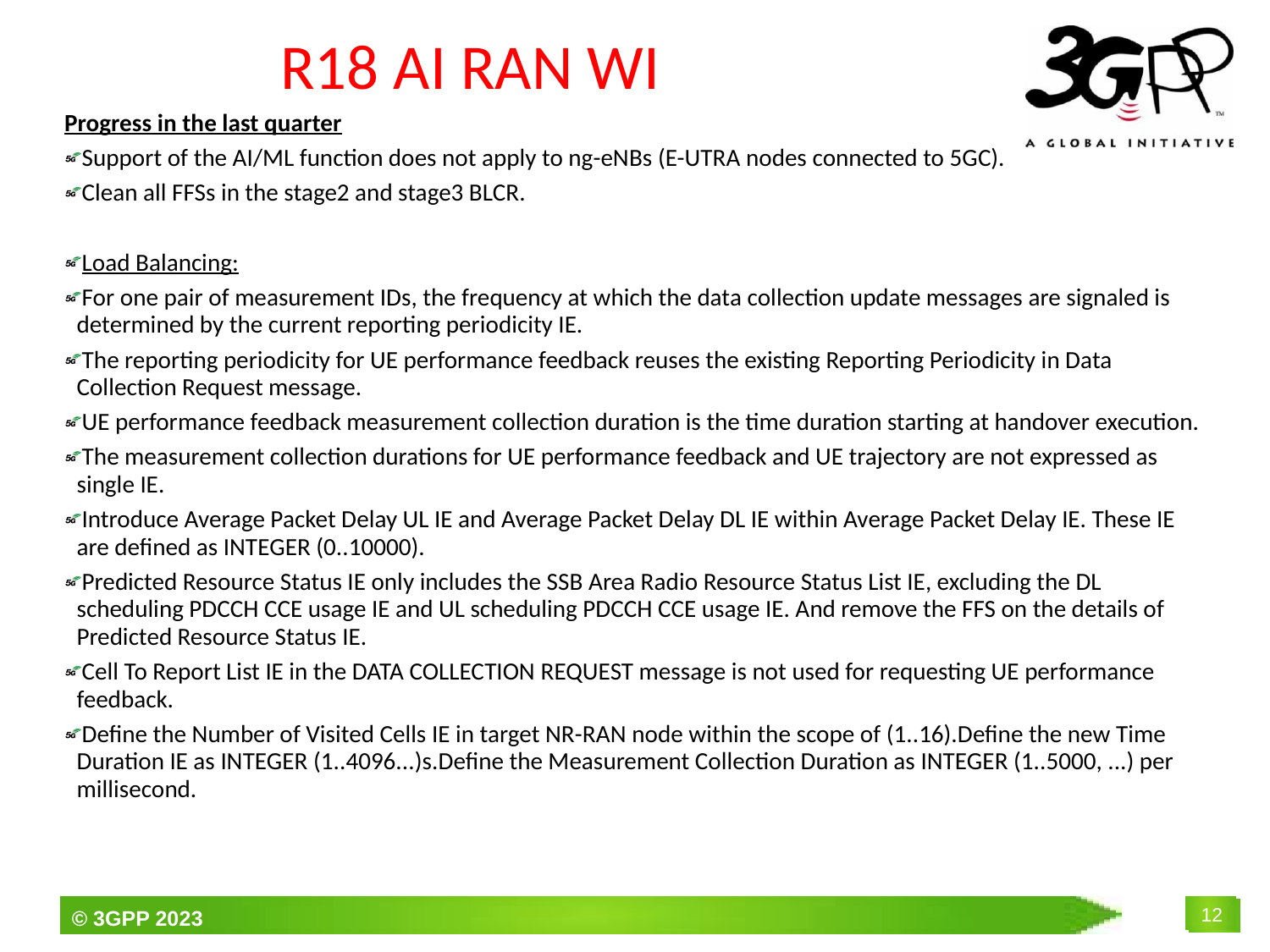

# R18 AI RAN WI

Progress in the last quarter
Support of the AI/ML function does not apply to ng-eNBs (E-UTRA nodes connected to 5GC).
Clean all FFSs in the stage2 and stage3 BLCR.

Load Balancing:
For one pair of measurement IDs, the frequency at which the data collection update messages are signaled is determined by the current reporting periodicity IE.
The reporting periodicity for UE performance feedback reuses the existing Reporting Periodicity in Data Collection Request message.
UE performance feedback measurement collection duration is the time duration starting at handover execution.
The measurement collection durations for UE performance feedback and UE trajectory are not expressed as single IE.
Introduce Average Packet Delay UL IE and Average Packet Delay DL IE within Average Packet Delay IE. These IE are defined as INTEGER (0..10000).
Predicted Resource Status IE only includes the SSB Area Radio Resource Status List IE, excluding the DL scheduling PDCCH CCE usage IE and UL scheduling PDCCH CCE usage IE. And remove the FFS on the details of Predicted Resource Status IE.
Cell To Report List IE in the DATA COLLECTION REQUEST message is not used for requesting UE performance feedback.
Define the Number of Visited Cells IE in target NR-RAN node within the scope of (1..16).Define the new Time Duration IE as INTEGER (1..4096...)s.Define the Measurement Collection Duration as INTEGER (1..5000, ...) per millisecond.

12